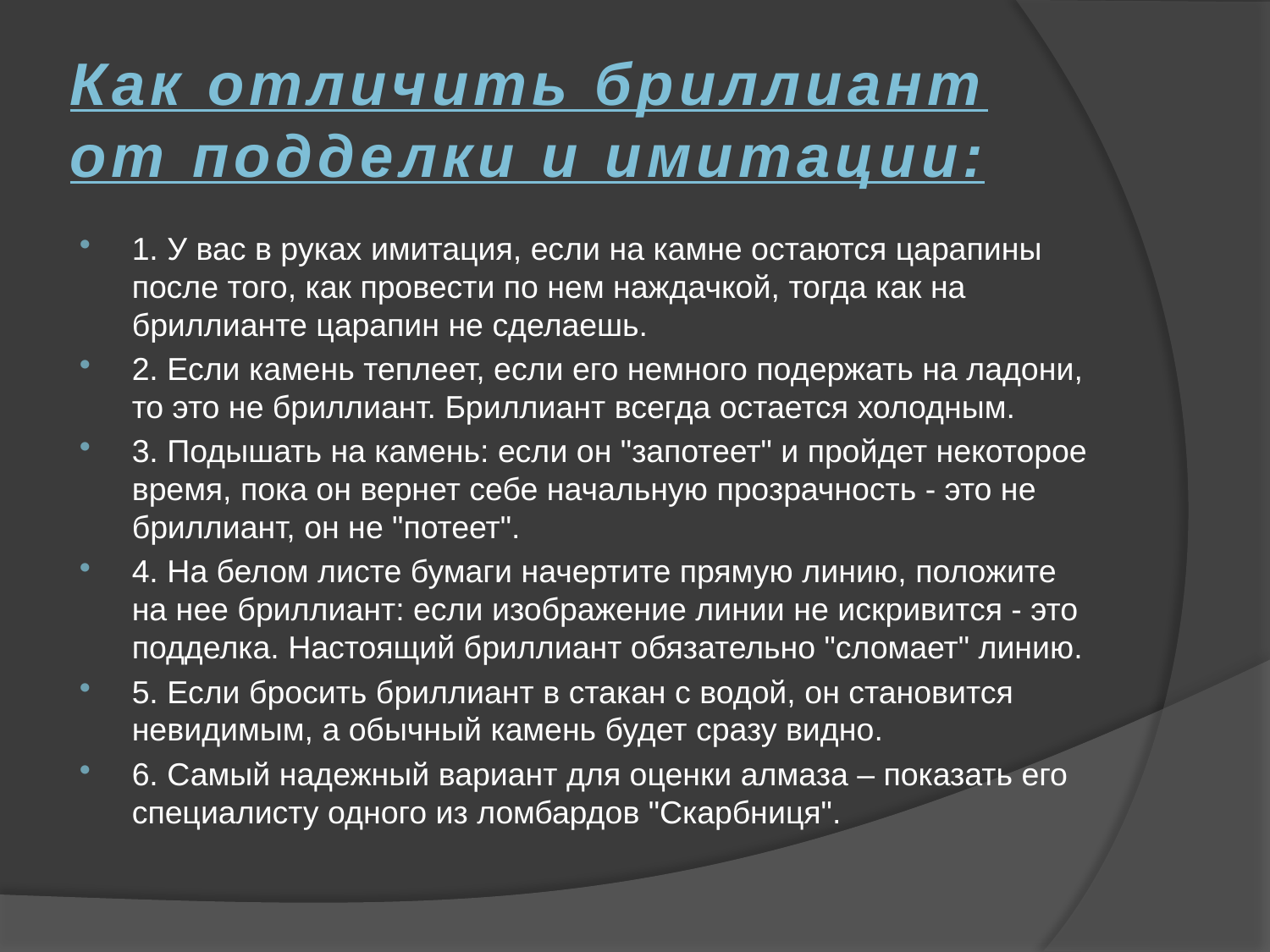

# Как отличить бриллиант от подделки и имитации:
1. У вас в руках имитация, если на камне остаются царапины после того, как провести по нем наждачкой, тогда как на бриллианте царапин не сделаешь.
2. Если камень теплеет, если его немного подержать на ладони, то это не бриллиант. Бриллиант всегда остается холодным.
3. Подышать на камень: если он "запотеет" и пройдет некоторое время, пока он вернет себе начальную прозрачность - это не бриллиант, он не "потеет".
4. На белом листе бумаги начертите прямую линию, положите на нее бриллиант: если изображение линии не искривится - это подделка. Настоящий бриллиант обязательно "сломает" линию.
5. Если бросить бриллиант в стакан с водой, он становится невидимым, а обычный камень будет сразу видно.
6. Самый надежный вариант для оценки алмаза – показать его специалисту одного из ломбардов "Скарбниця".